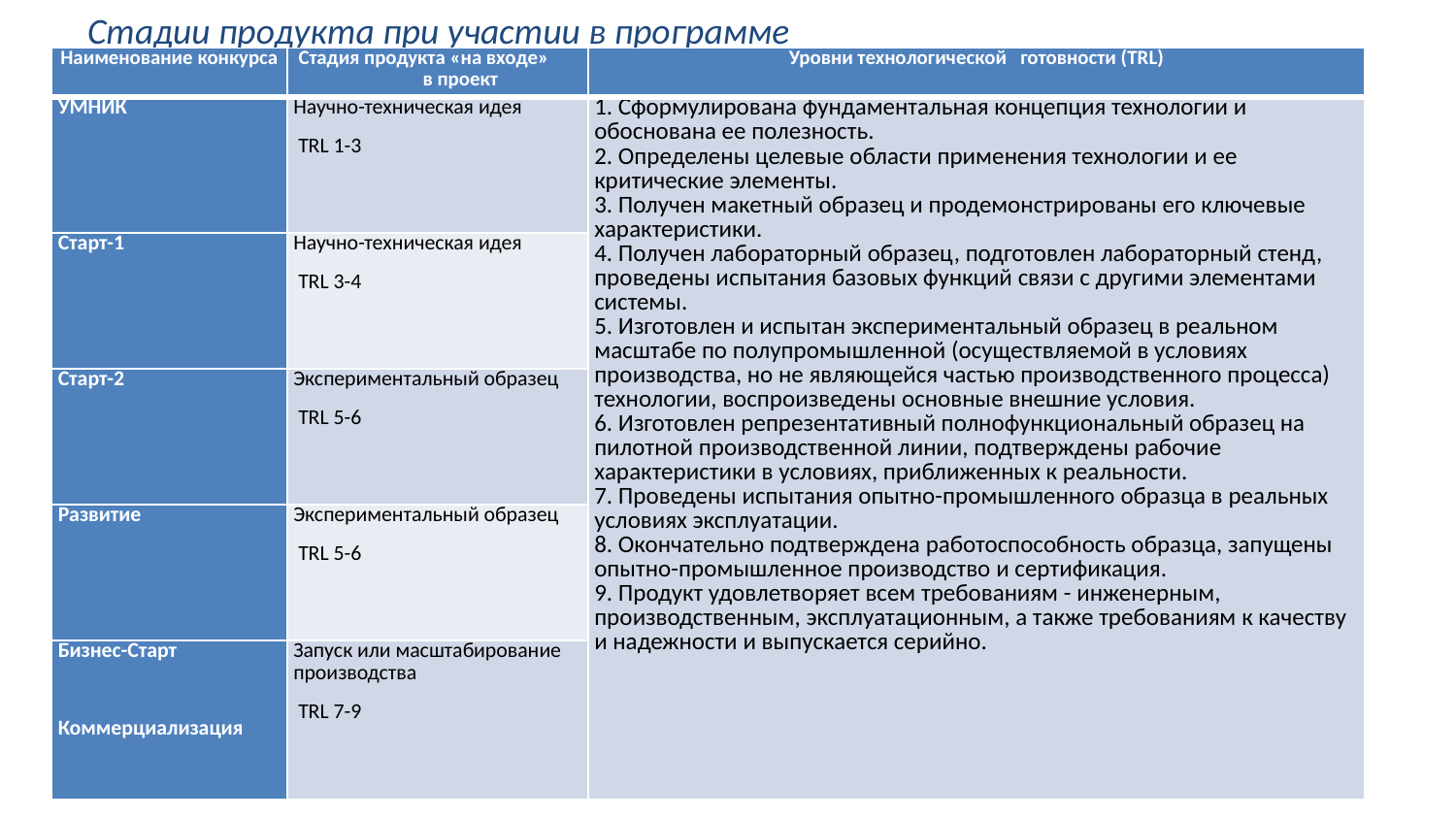

# Стадии продукта при участии в программе
| Наименование конкурса | Стадия продукта «на входе» в проект | Уровни технологической готовности (TRL) |
| --- | --- | --- |
| УМНИК | Научно-техническая идея  TRL 1-3 | 1. Сформулирована фундаментальная концепция технологии и обоснована ее полезность. 2. Определены целевые области применения технологии и ее критические элементы. 3. Получен макетный образец и продемонстрированы его ключевые характеристики. 4. Получен лабораторный образец, подготовлен лабораторный стенд, проведены испытания базовых функций связи с другими элементами системы. 5. Изготовлен и испытан экспериментальный образец в реальном масштабе по полупромышленной (осуществляемой в условиях производства, но не являющейся частью производственного процесса) технологии, воспроизведены основные внешние условия. 6. Изготовлен репрезентативный полнофункциональный образец на пилотной производственной линии, подтверждены рабочие характеристики в условиях, приближенных к реальности. 7. Проведены испытания опытно-промышленного образца в реальных условиях эксплуатации. 8. Окончательно подтверждена работоспособность образца, запущены опытно-промышленное производство и сертификация. 9. Продукт удовлетворяет всем требованиям - инженерным, производственным, эксплуатационным, а также требованиям к качеству и надежности и выпускается серийно. |
| Старт-1 | Научно-техническая идея  TRL 3-4 |  |
| Старт-2 | Экспериментальный образец  TRL 5-6 |  |
| Развитие | Экспериментальный образец  TRL 5-6 |  |
| Бизнес-Старт   Коммерциализация | Запуск или масштабирование производства  TRL 7-9 |  |